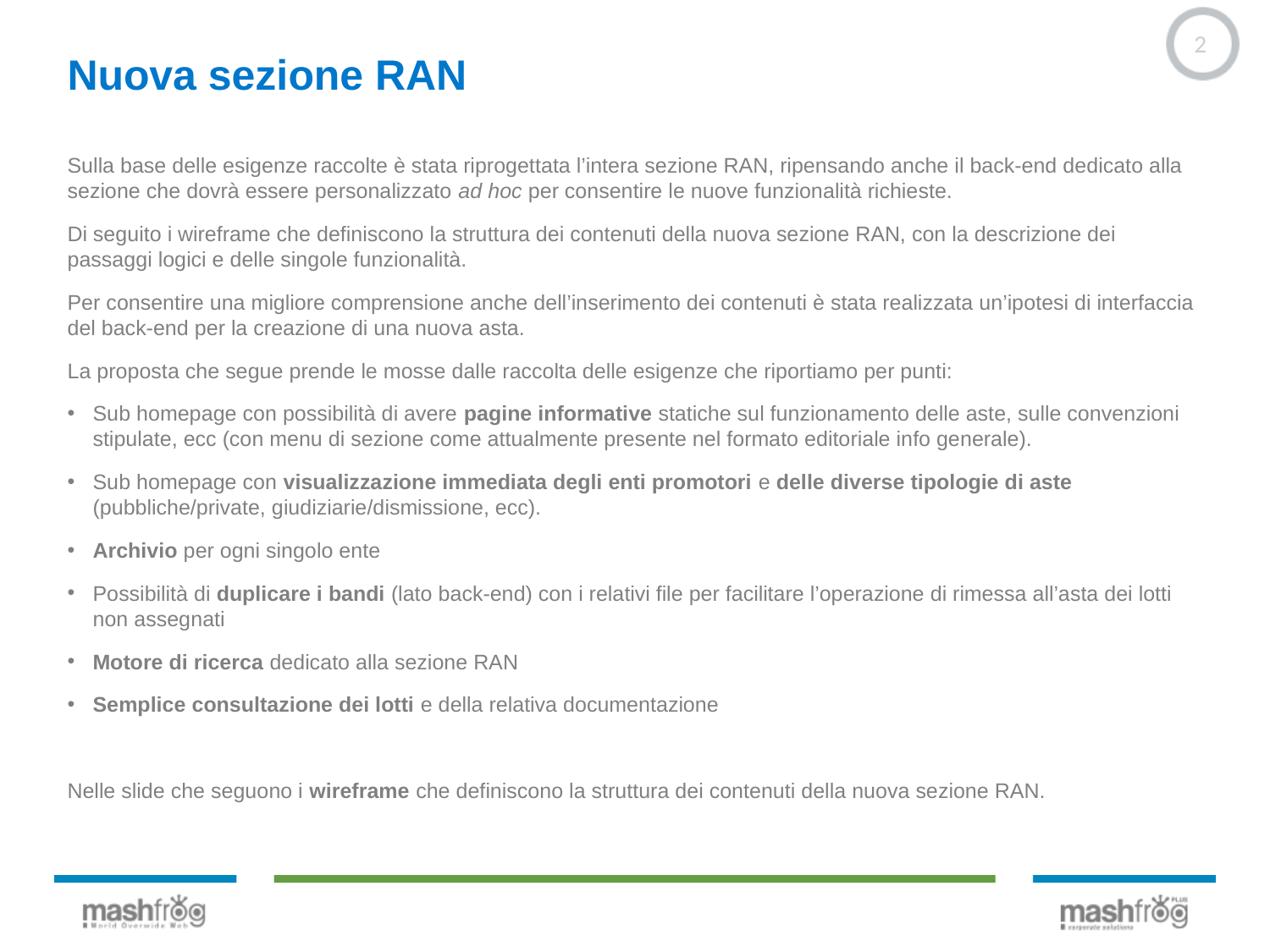

2
Nuova sezione RAN
Sulla base delle esigenze raccolte è stata riprogettata l’intera sezione RAN, ripensando anche il back-end dedicato alla sezione che dovrà essere personalizzato ad hoc per consentire le nuove funzionalità richieste.
Di seguito i wireframe che definiscono la struttura dei contenuti della nuova sezione RAN, con la descrizione dei passaggi logici e delle singole funzionalità.
Per consentire una migliore comprensione anche dell’inserimento dei contenuti è stata realizzata un’ipotesi di interfaccia del back-end per la creazione di una nuova asta.
La proposta che segue prende le mosse dalle raccolta delle esigenze che riportiamo per punti:
Sub homepage con possibilità di avere pagine informative statiche sul funzionamento delle aste, sulle convenzioni stipulate, ecc (con menu di sezione come attualmente presente nel formato editoriale info generale).
Sub homepage con visualizzazione immediata degli enti promotori e delle diverse tipologie di aste (pubbliche/private, giudiziarie/dismissione, ecc).
Archivio per ogni singolo ente
Possibilità di duplicare i bandi (lato back-end) con i relativi file per facilitare l’operazione di rimessa all’asta dei lotti non assegnati
Motore di ricerca dedicato alla sezione RAN
Semplice consultazione dei lotti e della relativa documentazione

Nelle slide che seguono i wireframe che definiscono la struttura dei contenuti della nuova sezione RAN.